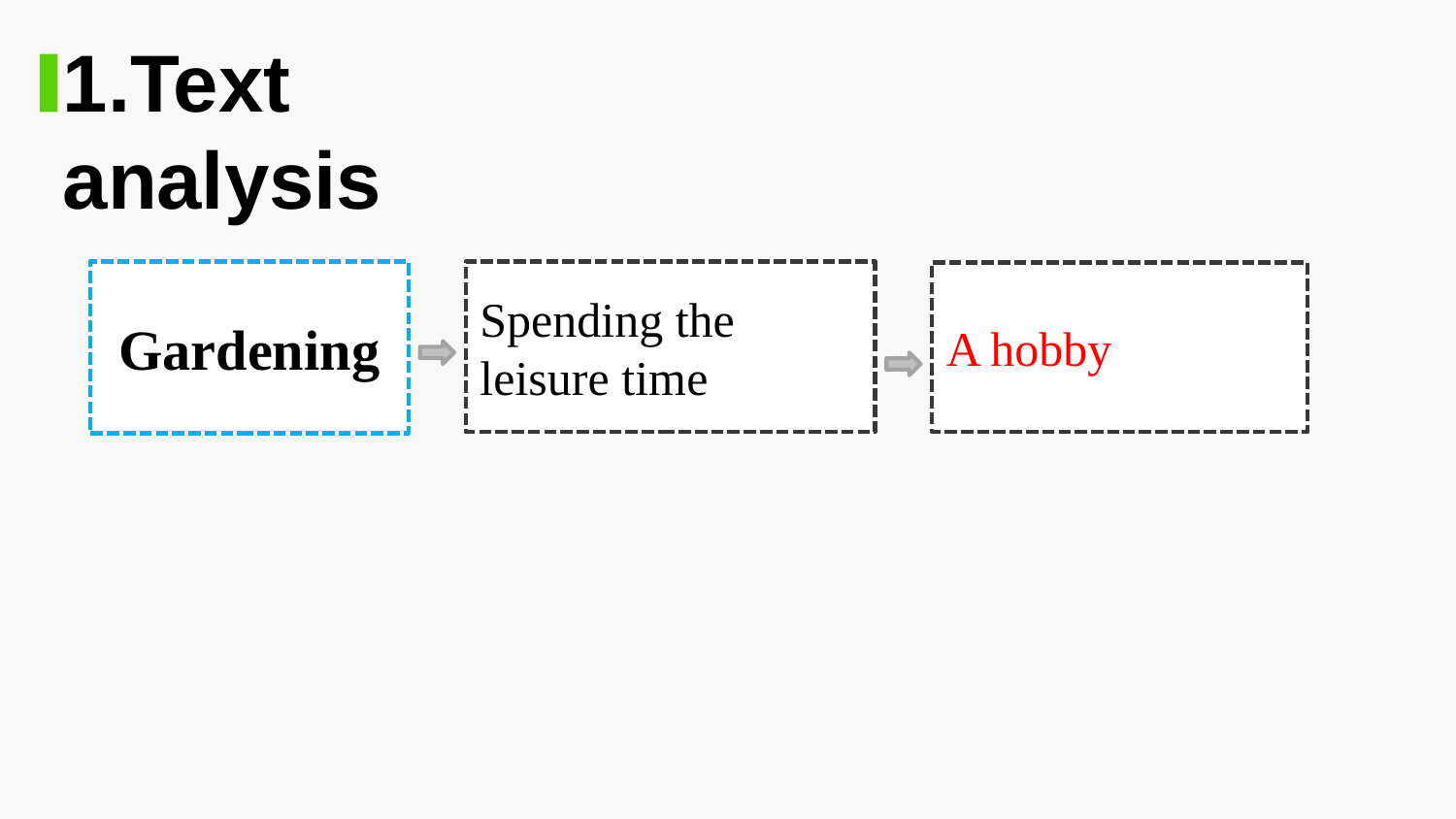

1.Text analysis

Gardening
Spending the leisure time
A hobby